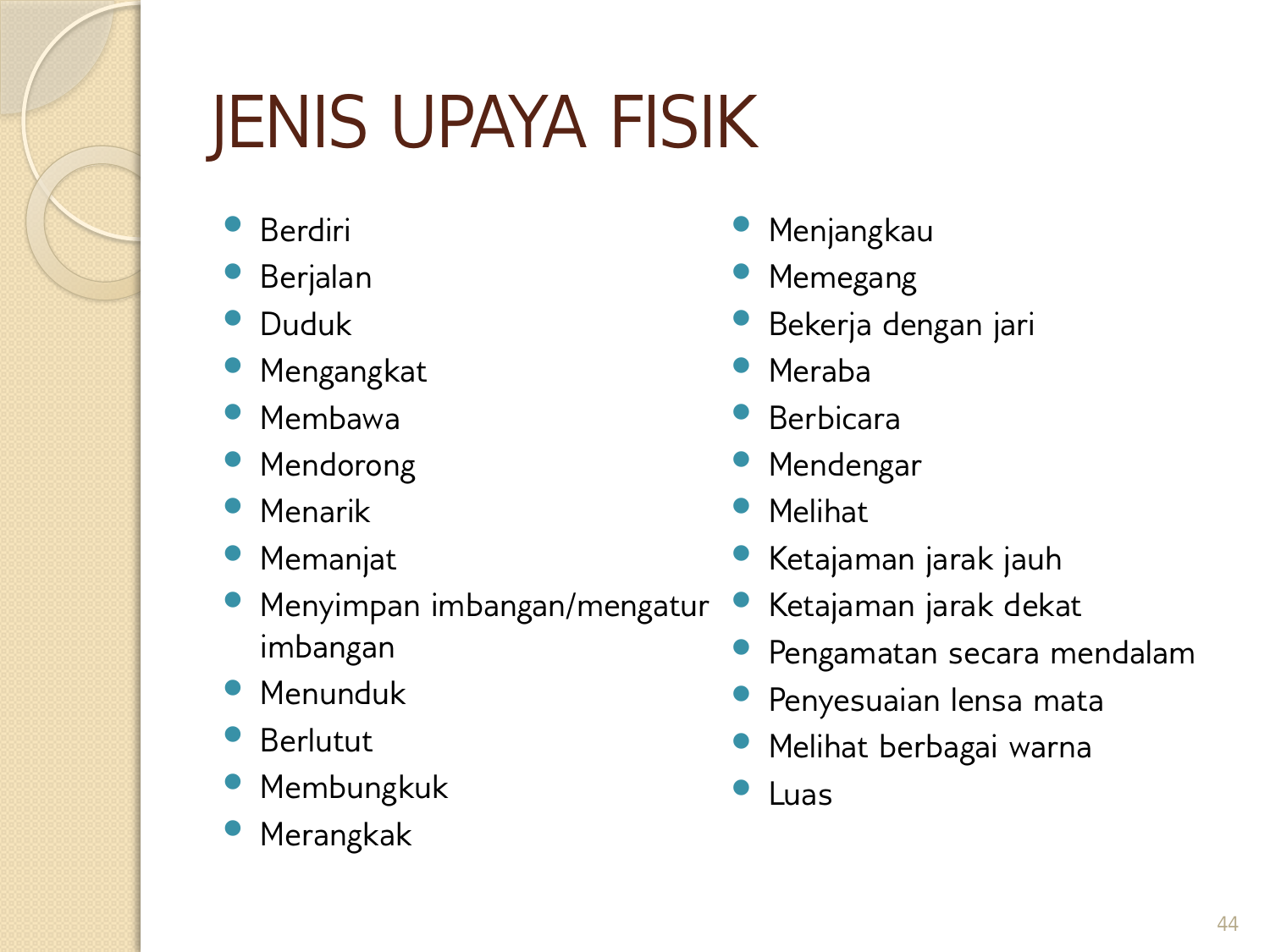

# JENIS UPAYA FISIK
Berdiri
Berjalan
Duduk
Mengangkat
Membawa
Mendorong
Menarik
Memanjat
Menyimpan imbangan/mengatur imbangan
Menunduk
Berlutut
Membungkuk
Merangkak
Menjangkau
Memegang
Bekerja dengan jari
Meraba
Berbicara
Mendengar
Melihat
Ketajaman jarak jauh
Ketajaman jarak dekat
Pengamatan secara mendalam
Penyesuaian lensa mata
Melihat berbagai warna
Luas
44